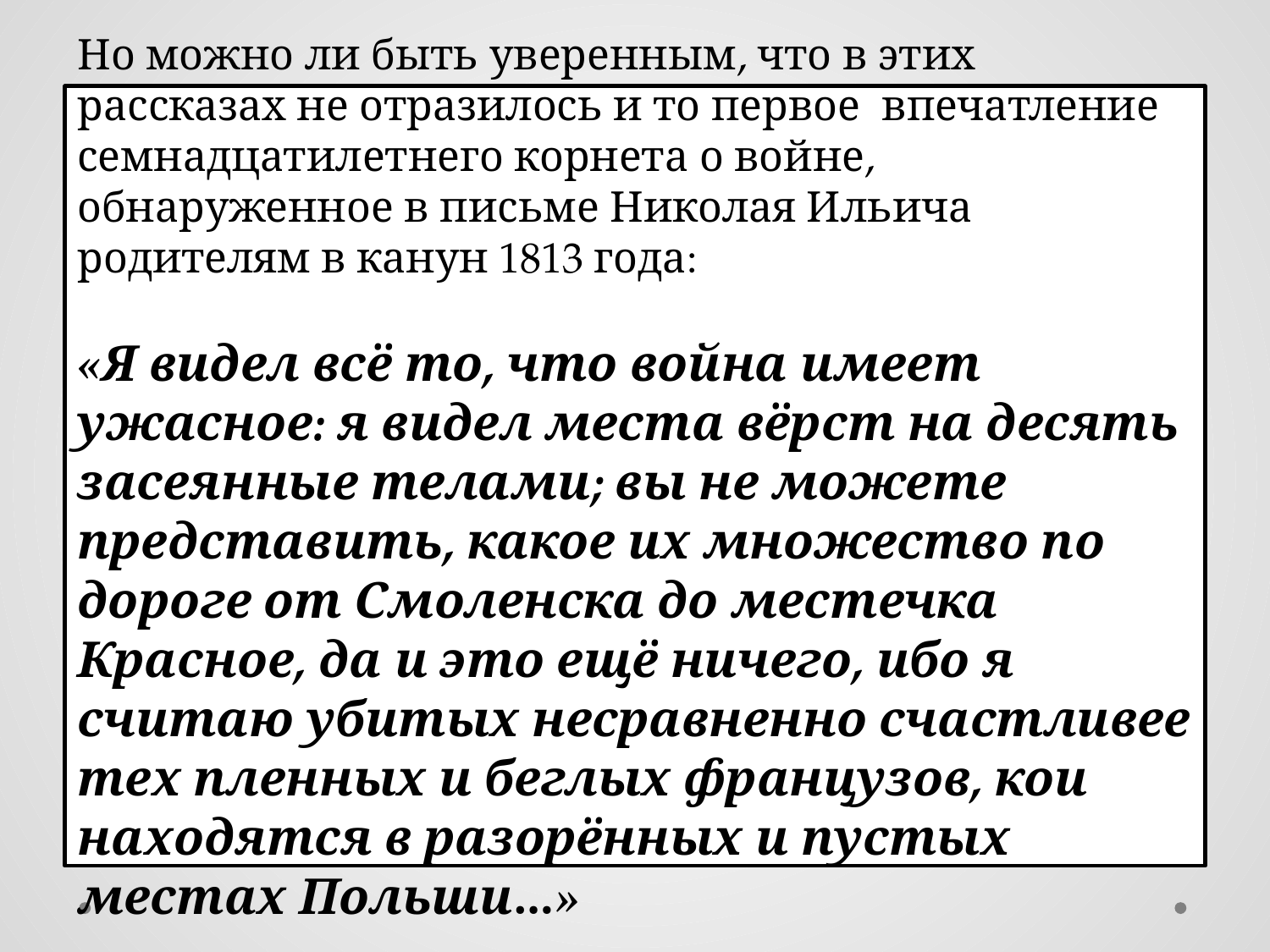

#
Но можно ли быть уверенным, что в этих рассказах не отразилось и то первое  впечатление семнадцатилетнего корнета о войне, обнаруженное в письме Николая Ильича родителям в канун 1813 года:

«Я видел всё то, что война имеет ужасное: я видел места вёрст на десять засеянные телами; вы не можете представить, какое их множество по дороге от Смоленска до местечка Красное, да и это ещё ничего, ибо я считаю убитых несравненно счастливее тех пленных и беглых французов, кои находятся в разорённых и пустых местах Польши…»